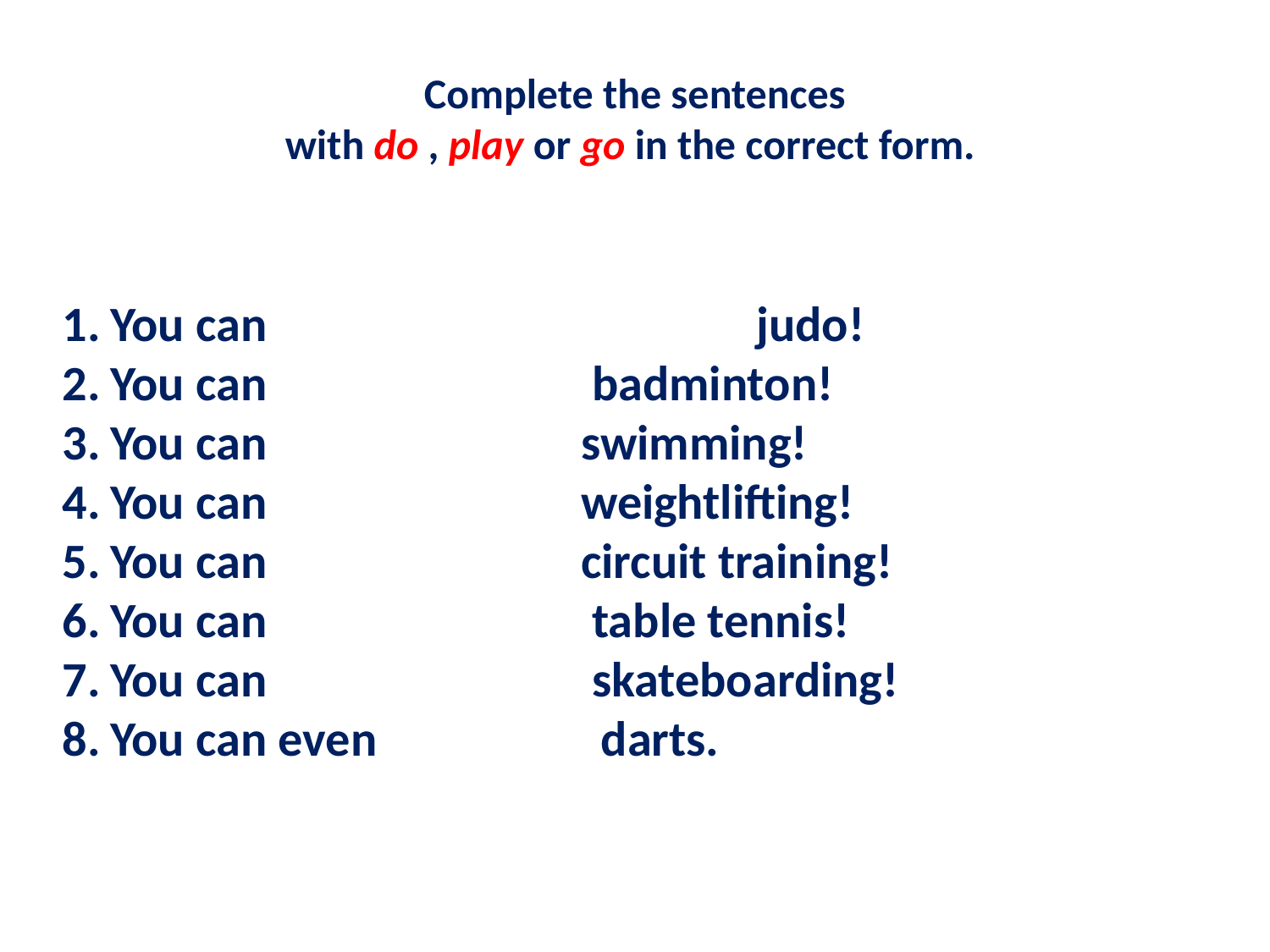

# Complete the sentences with do , play or go in the correct form.
You can              			 judo!
You can                             badminton!
You can                            swimming!
You can                            weightlifting!
You can                            circuit training!
You can                             table tennis!
You can                             skateboarding!
You can even                    darts.